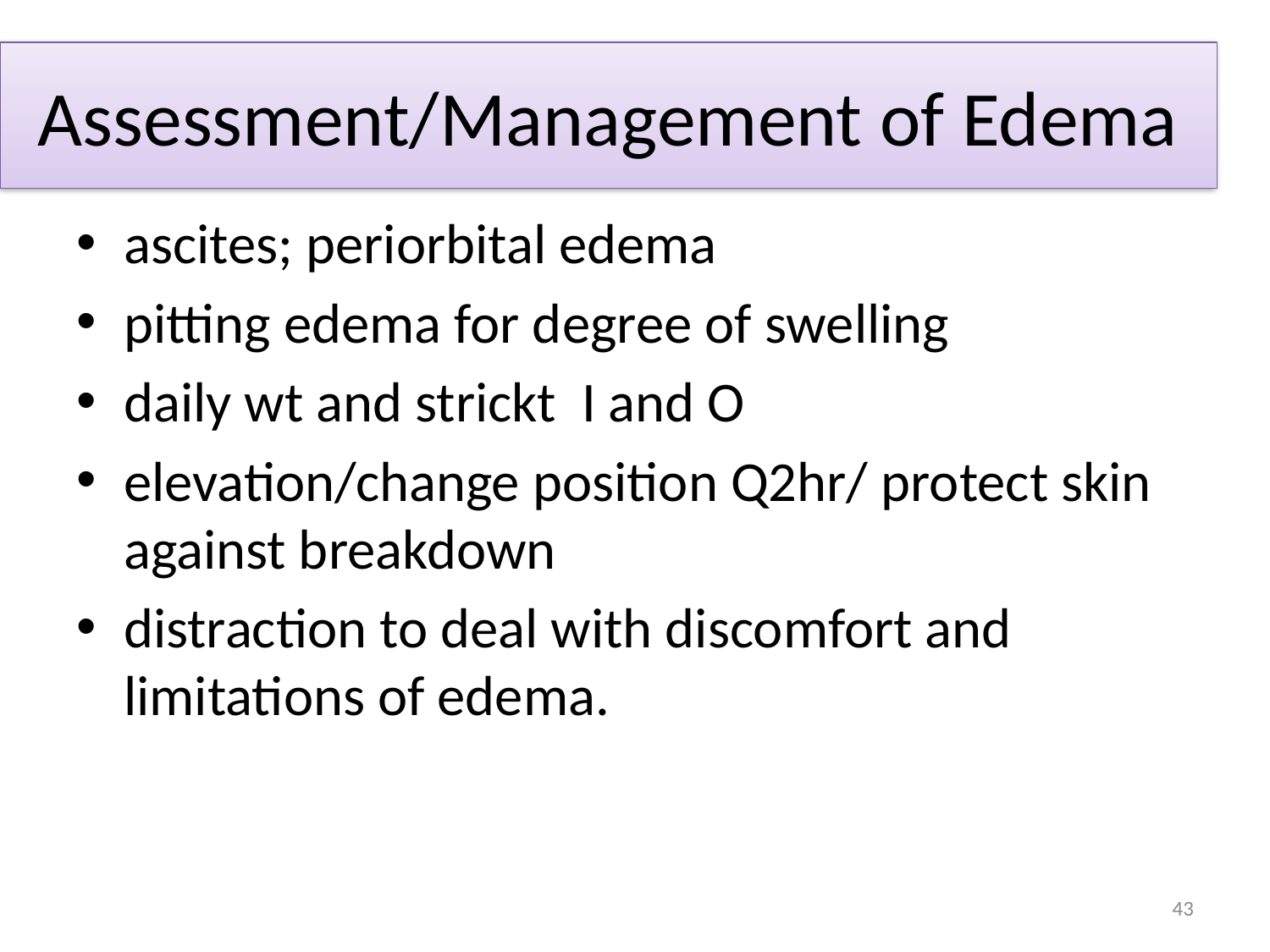

# Assessment/Management of Edema
ascites; periorbital edema
pitting edema for degree of swelling
daily wt and strickt  I and O
elevation/change position Q2hr/ protect skin against breakdown
distraction to deal with discomfort and limitations of edema.
43